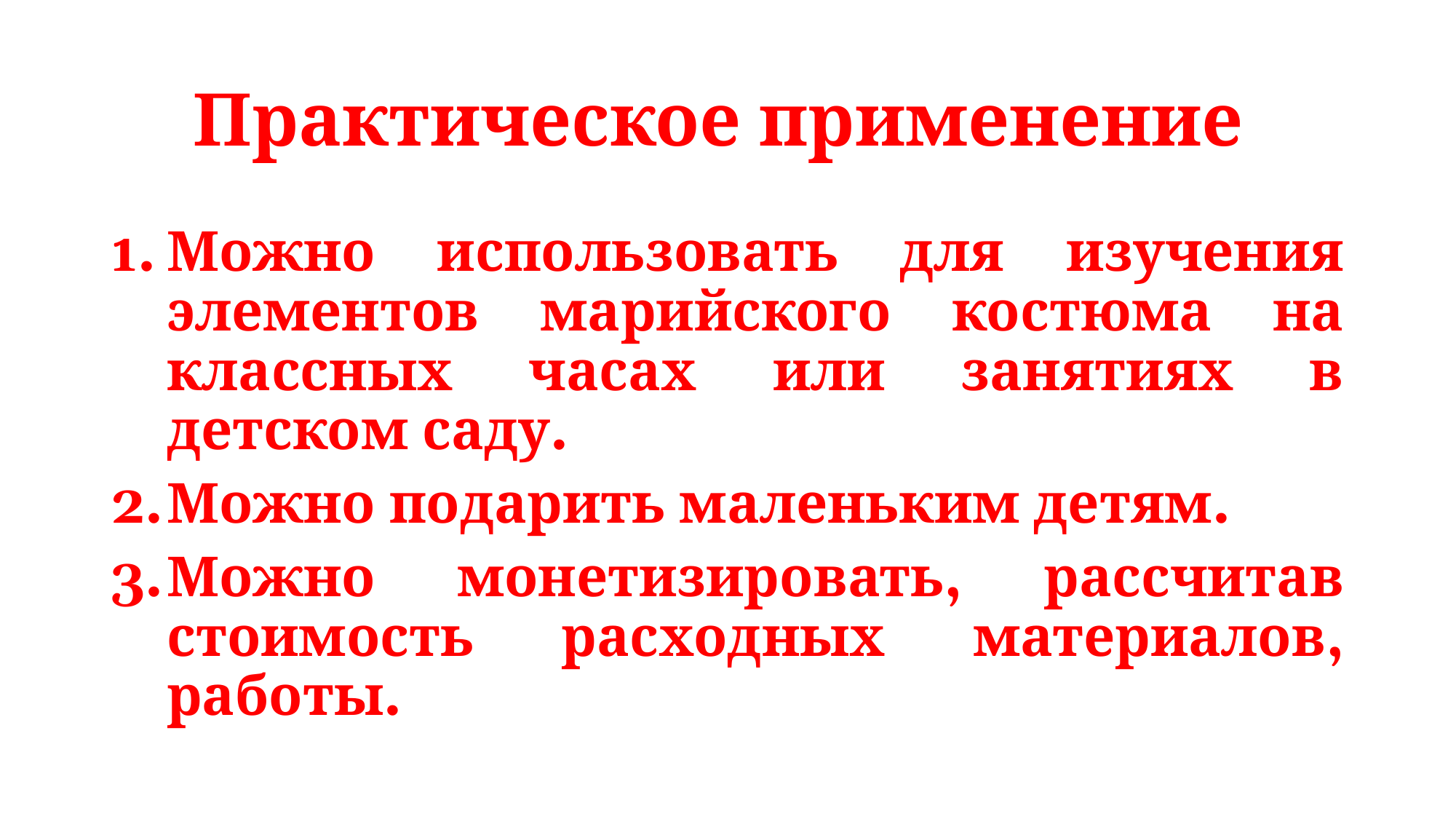

# Практическое применение
Можно использовать для изучения элементов марийского костюма на классных часах или занятиях в детском саду.
Можно подарить маленьким детям.
Можно монетизировать, рассчитав стоимость расходных материалов, работы.